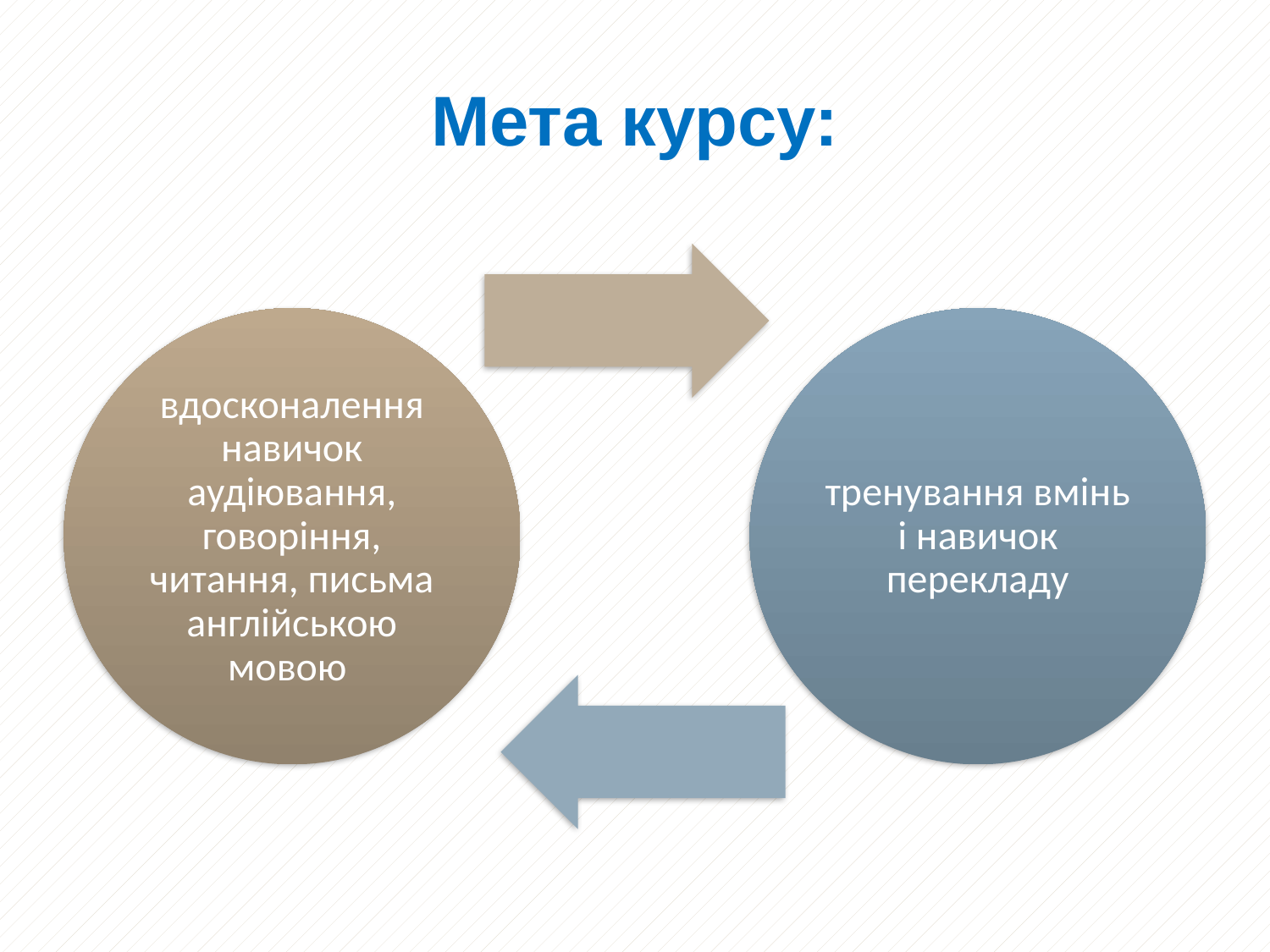

# Мета курсу:
вдосконалення навичок аудіювання, говоріння, читання, письма англійською мовою

тренування вмінь і навичок перекладу